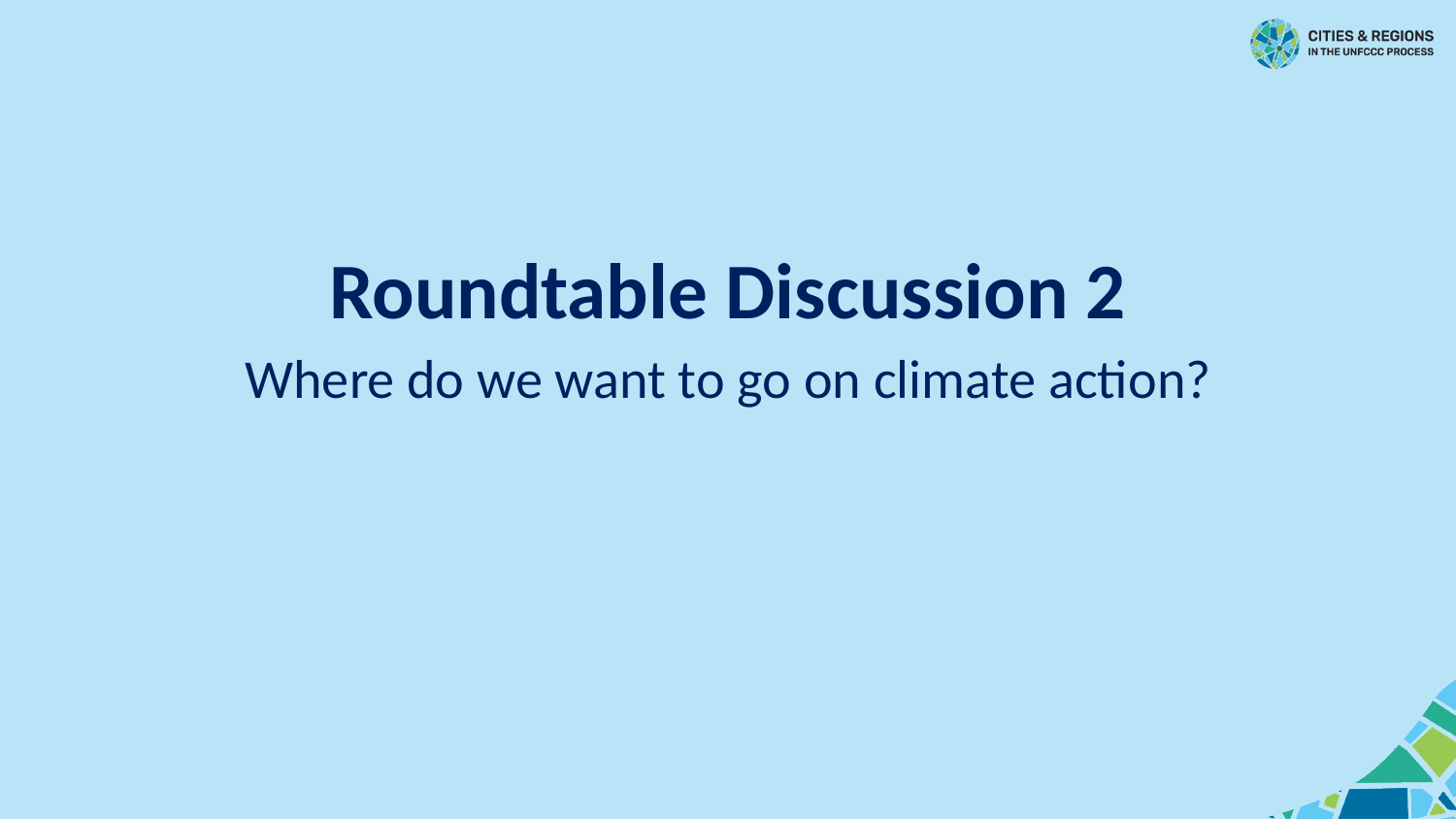

Roundtable Discussion 2
Where do we want to go on climate action?